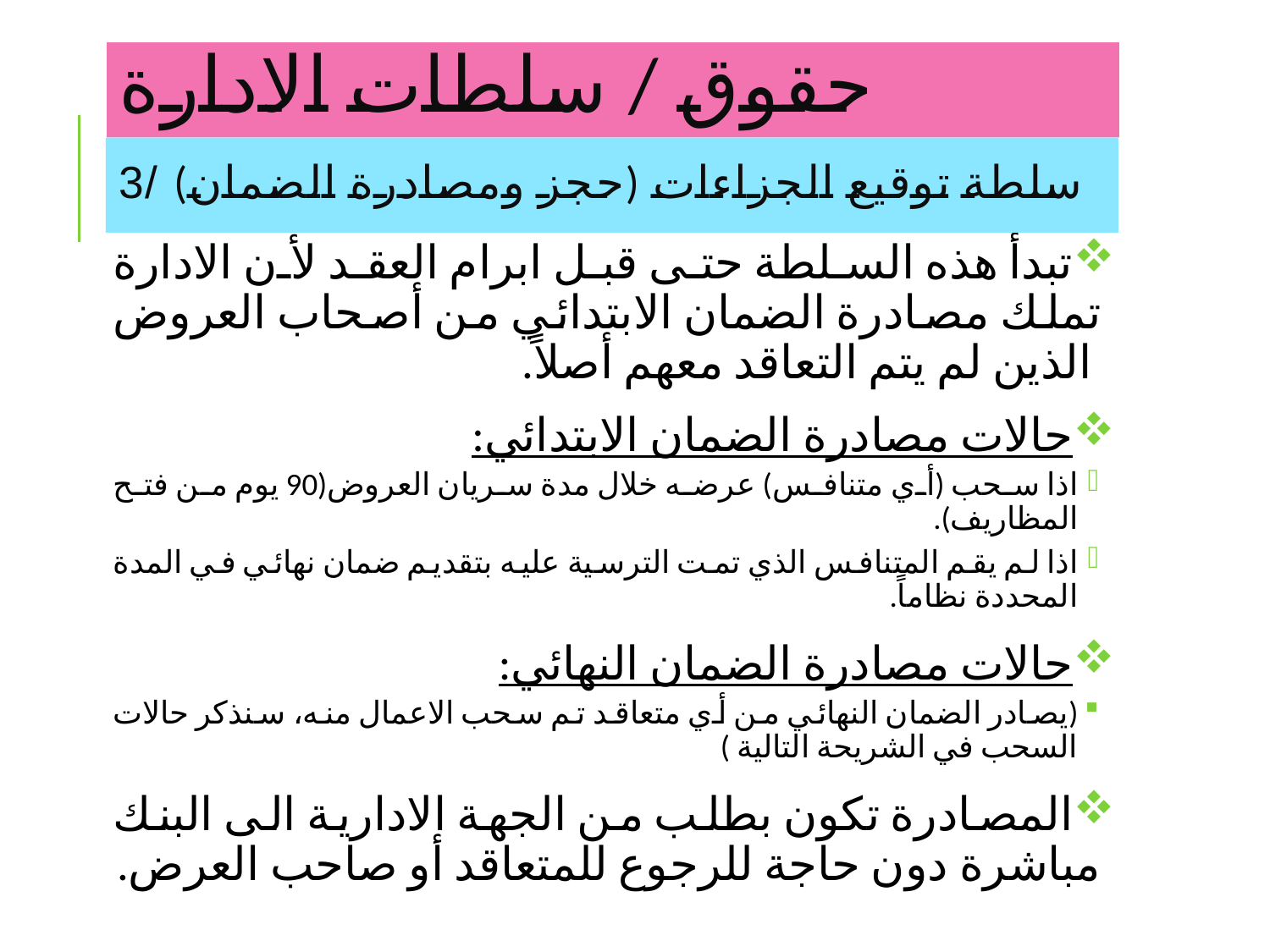

# حقوق / سلطات الادارة
3/ سلطة توقيع الجزاءات (حجز ومصادرة الضمان)
تبدأ هذه السلطة حتى قبل ابرام العقد لأن الادارة تملك مصادرة الضمان الابتدائي من أصحاب العروض الذين لم يتم التعاقد معهم أصلاً.
حالات مصادرة الضمان الابتدائي:
اذا سحب (أي متنافس) عرضه خلال مدة سريان العروض(90 يوم من فتح المظاريف).
اذا لم يقم المتنافس الذي تمت الترسية عليه بتقديم ضمان نهائي في المدة المحددة نظاماً.
حالات مصادرة الضمان النهائي:
(يصادر الضمان النهائي من أي متعاقد تم سحب الاعمال منه، سنذكر حالات السحب في الشريحة التالية )
المصادرة تكون بطلب من الجهة الادارية الى البنك مباشرة دون حاجة للرجوع للمتعاقد أو صاحب العرض.